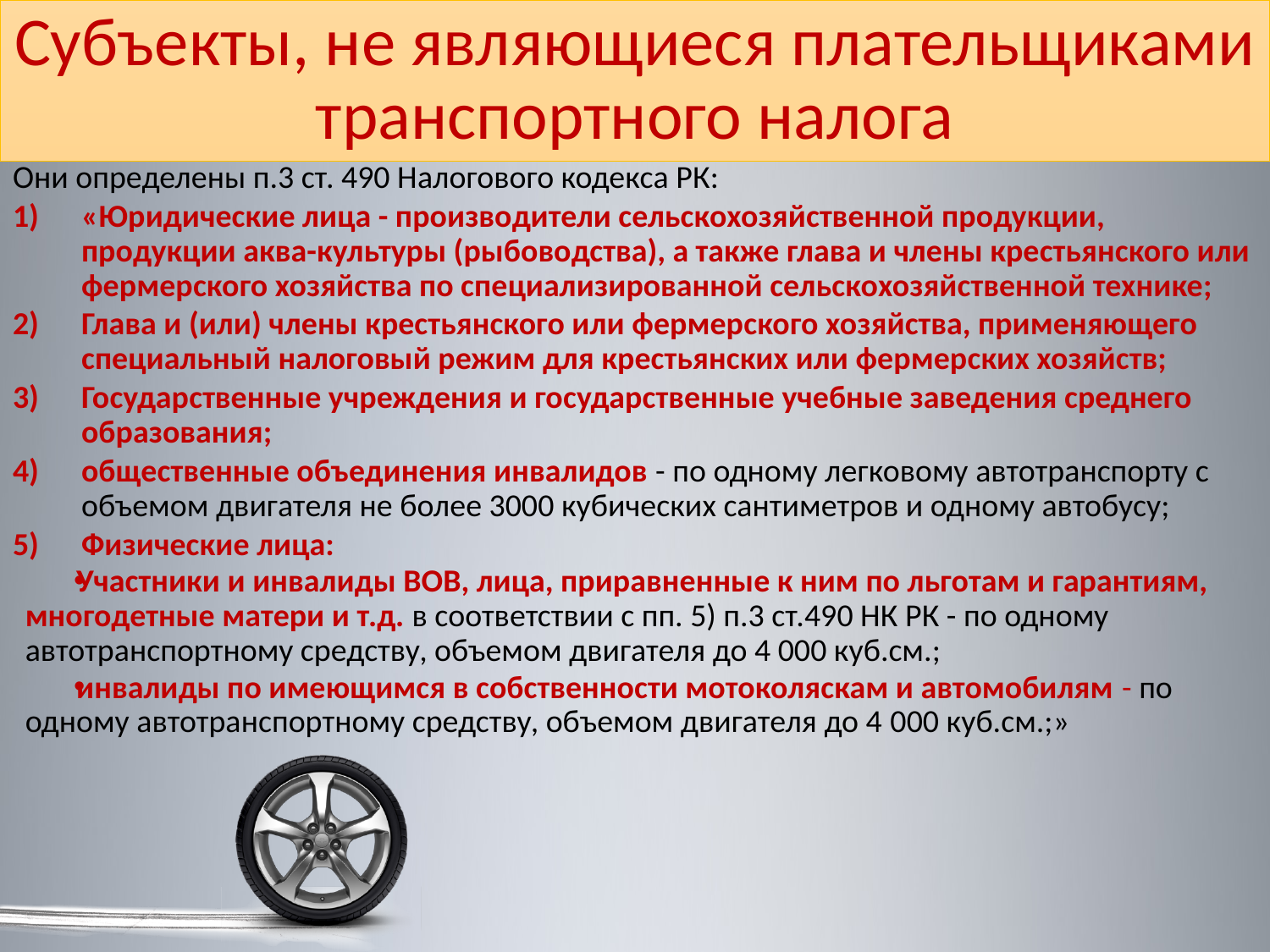

# Субъекты, не являющиеся плательщиками транспортного налога
Они определены п.3 ст. 490 Налогового кодекса РК:
«Юридические лица - производители сельскохозяйственной продукции, продукции аква-культуры (рыбоводства), а также глава и члены крестьянского или фермерского хозяйства по специализированной сельскохозяйственной технике;
Глава и (или) члены крестьянского или фермерского хозяйства, применяющего специальный налоговый режим для крестьянских или фермерских хозяйств;
Государственные учреждения и государственные учебные заведения среднего образования;
общественные объединения инвалидов - по одному легковому автотранспорту с объемом двигателя не более 3000 кубических сантиметров и одному автобусу;
Физические лица:
Участники и инвалиды ВОВ, лица, приравненные к ним по льготам и гарантиям, многодетные матери и т.д. в соответствии с пп. 5) п.3 ст.490 НК РК - по одному автотранспортному средству, объемом двигателя до 4 000 куб.см.;
инвалиды по имеющимся в собственности мотоколяскам и автомобилям - по одному автотранспортному средству, объемом двигателя до 4 000 куб.см.;»